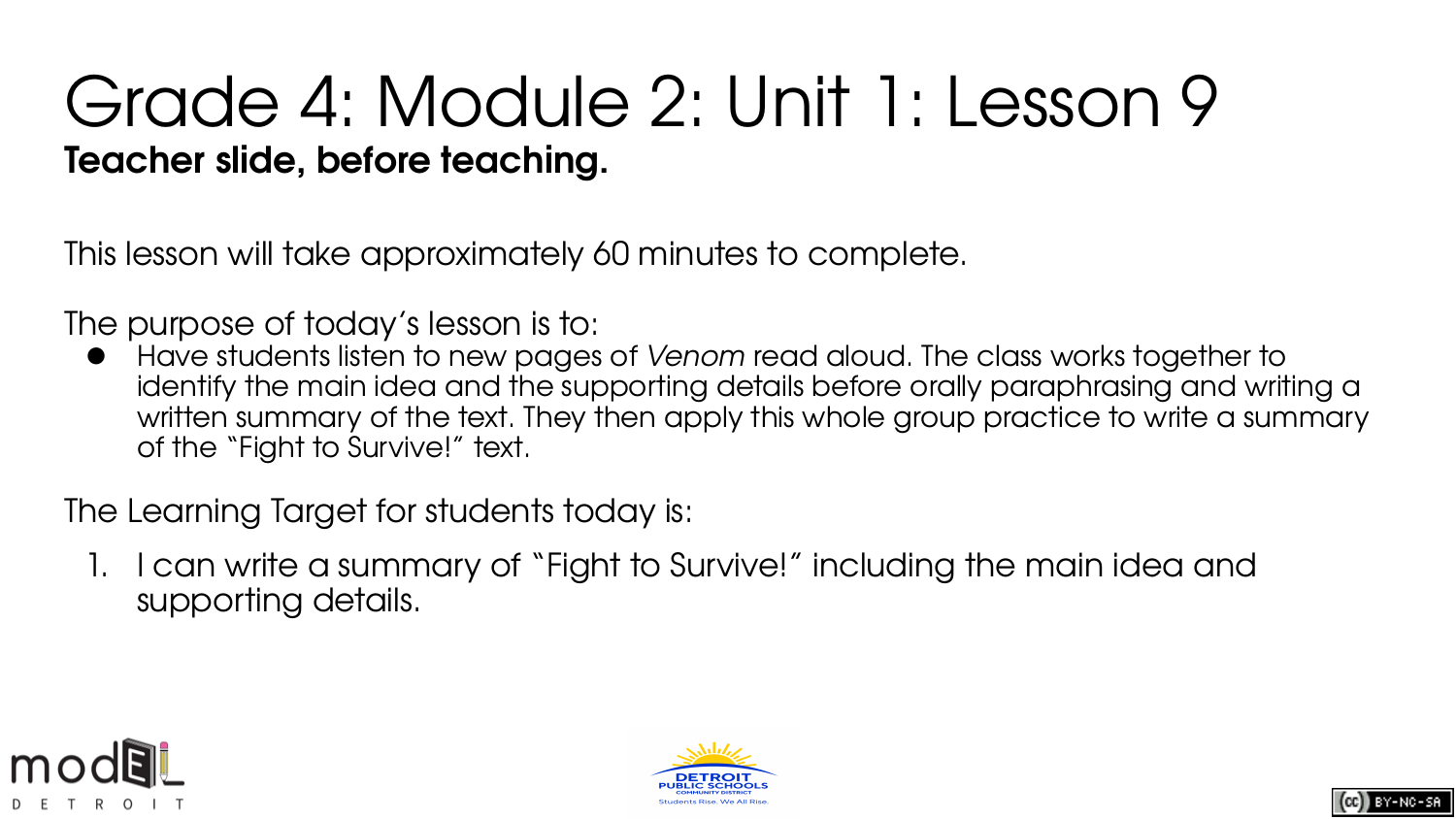

# Grade 4: Module 2: Unit 1: Lesson 9
Teacher slide, before teaching.
This lesson will take approximately 60 minutes to complete.

The purpose of today’s lesson is to:
Have students listen to new pages of Venom read aloud. The class works together to identify the main idea and the supporting details before orally paraphrasing and writing a written summary of the text. They then apply this whole group practice to write a summary of the “Fight to Survive!” text.

The Learning Target for students today is:
I can write a summary of “Fight to Survive!” including the main idea and supporting details.